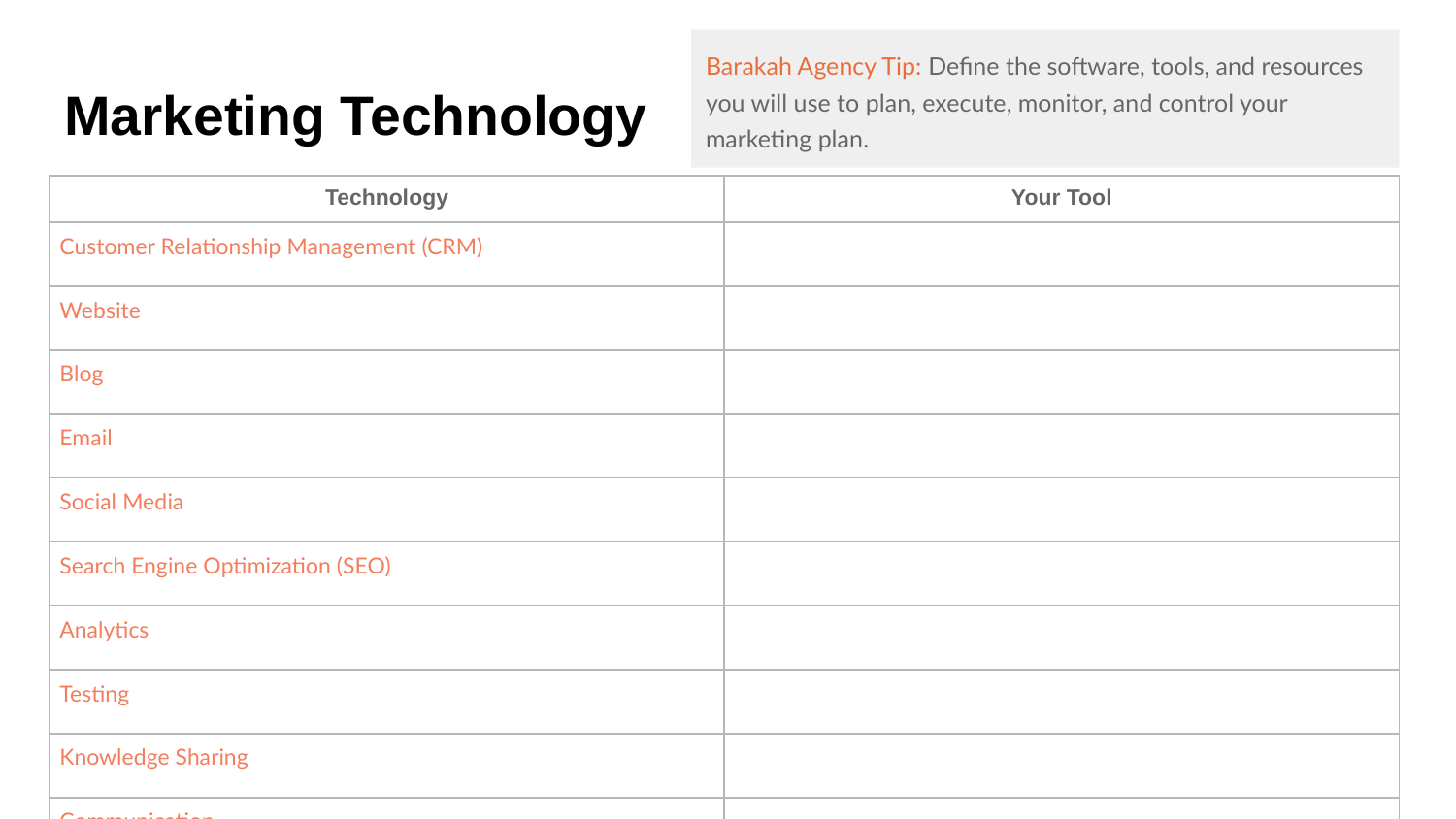

Barakah Agency Tip: Define the software, tools, and resources you will use to plan, execute, monitor, and control your marketing plan.
# Marketing Technology
| Technology | Your Tool |
| --- | --- |
| Customer Relationship Management (CRM) |  |
| Website |  |
| Blog |  |
| Email |  |
| Social Media |  |
| Search Engine Optimization (SEO) |  |
| Analytics |  |
| Testing |  |
| Knowledge Sharing |  |
| Communication |  |
| Work Management |  |
| Editorial Calendar |  |